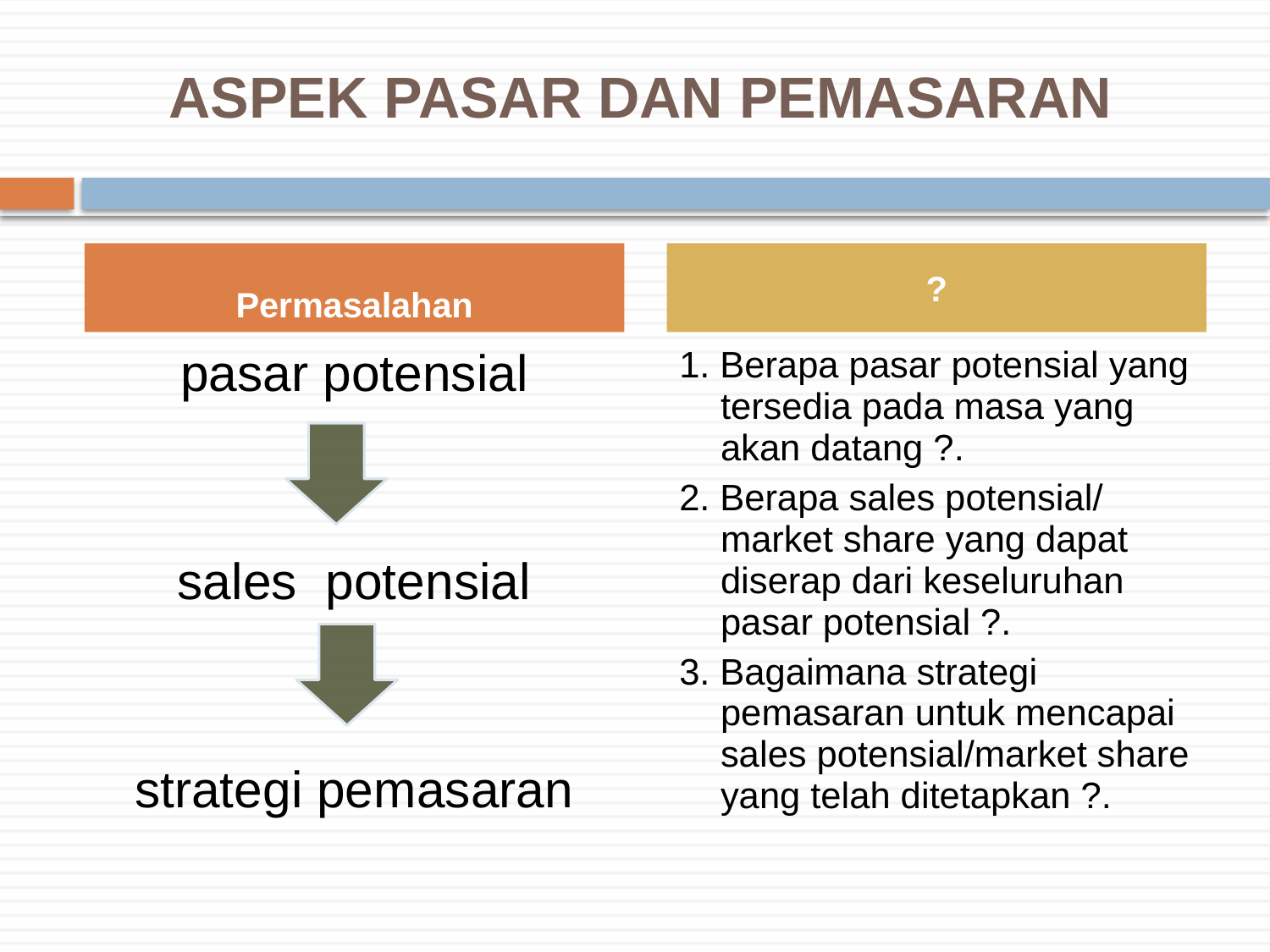

# ASPEK PASAR DAN PEMASARAN

Permasalahan

?
pasar potensial

sales  potensial

strategi pemasaran
1. Berapa pasar potensial yang tersedia pada masa yang akan datang ?.
2. Berapa sales potensial/ market share yang dapat diserap dari keseluruhan pasar potensial ?.
3. Bagaimana strategi pemasaran untuk mencapai sales potensial/market share yang telah ditetapkan ?.